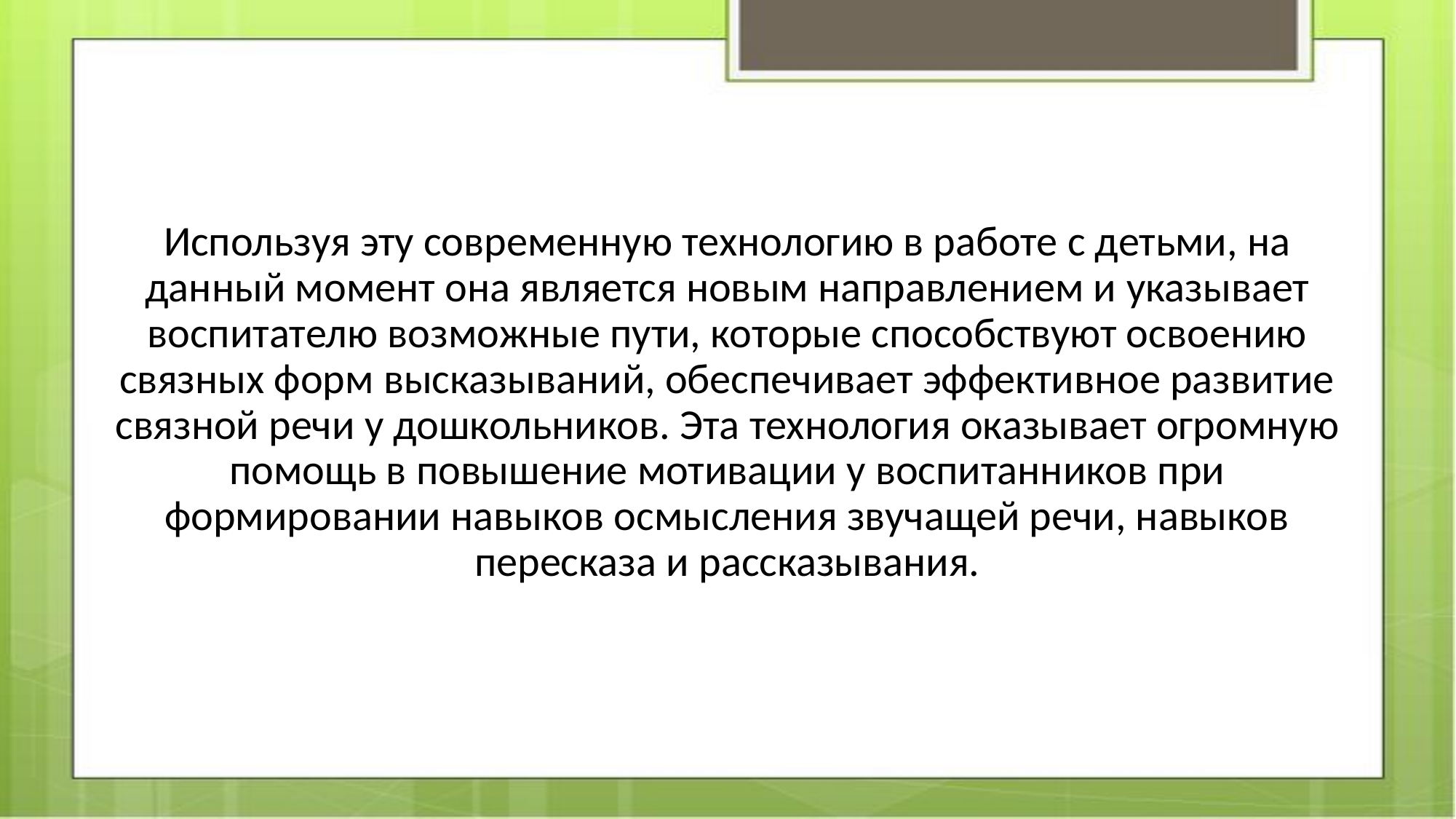

Используя эту современную технологию в работе с детьми, на данный момент она является новым направлением и указывает воспитателю возможные пути, которые способствуют освоению связных форм высказываний, обеспечивает эффективное развитие связной речи у дошкольников. Эта технология оказывает огромную помощь в повышение мотивации у воспитанников при формировании навыков осмысления звучащей речи, навыков пересказа и рассказывания.